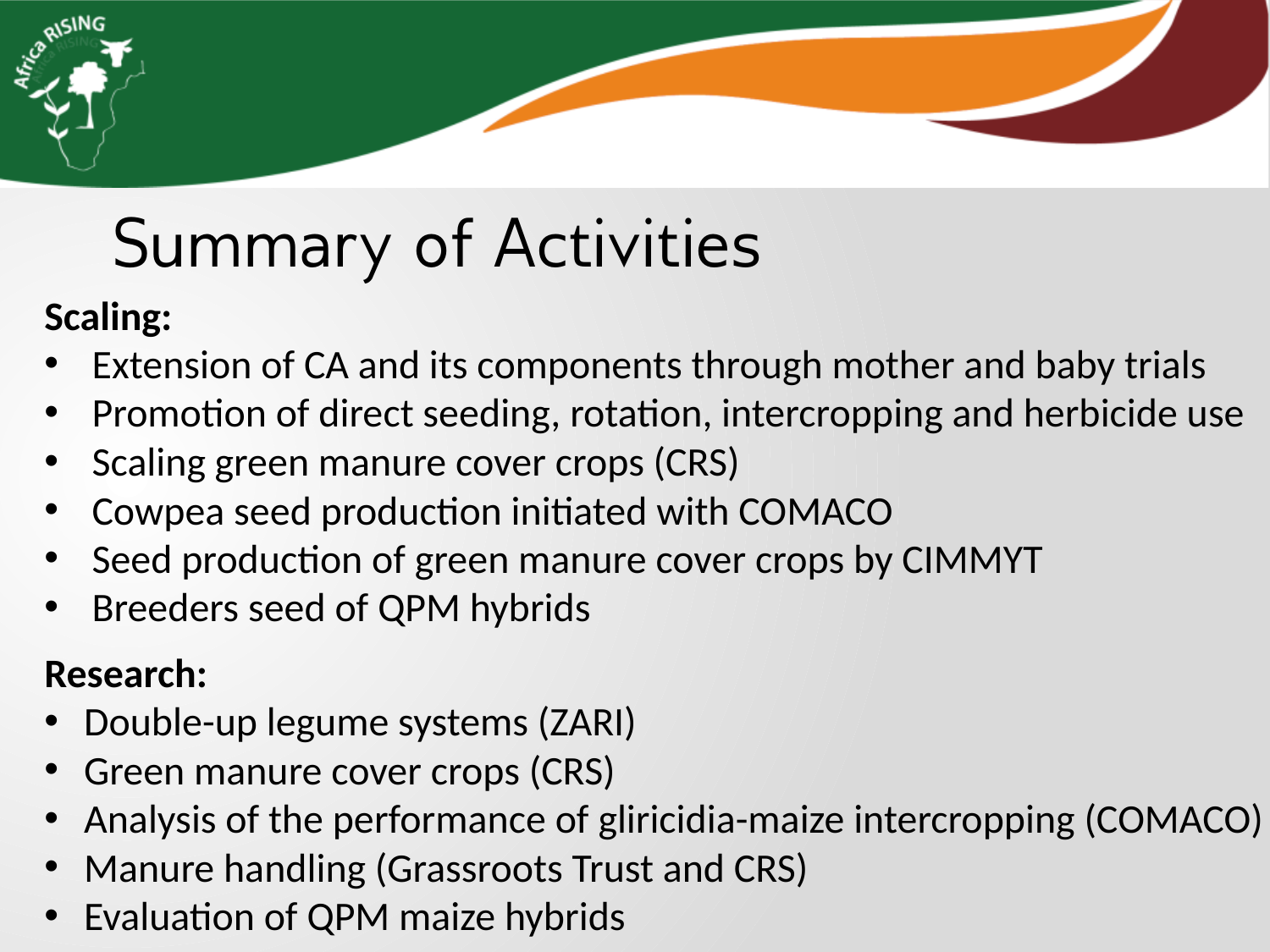

Summary of Activities
Scaling:
Extension of CA and its components through mother and baby trials
Promotion of direct seeding, rotation, intercropping and herbicide use
Scaling green manure cover crops (CRS)
Cowpea seed production initiated with COMACO
Seed production of green manure cover crops by CIMMYT
Breeders seed of QPM hybrids

Research:
Double-up legume systems (ZARI)
Green manure cover crops (CRS)
Analysis of the performance of gliricidia-maize intercropping (COMACO)
Manure handling (Grassroots Trust and CRS)
Evaluation of QPM maize hybrids